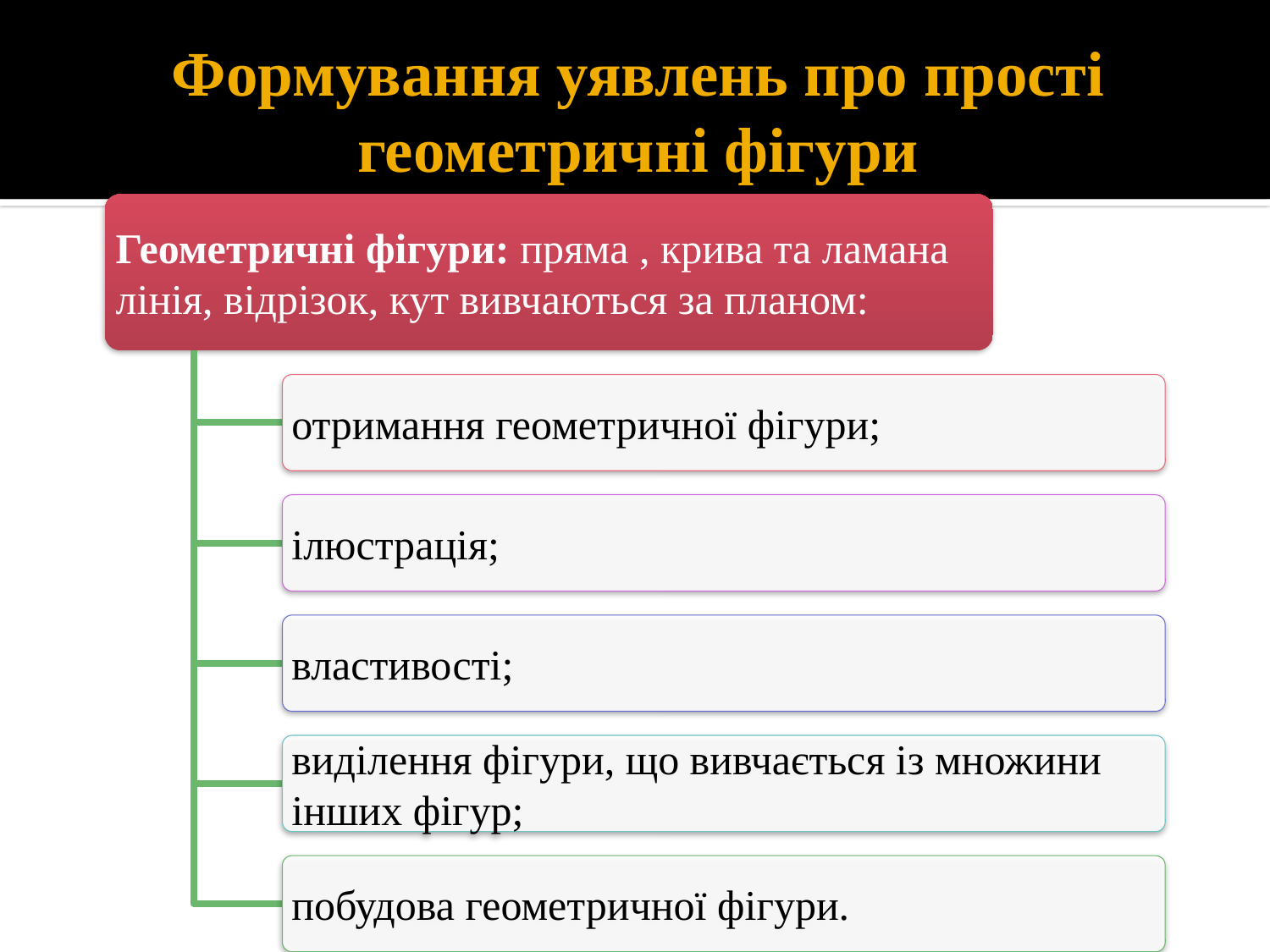

# Формування уявлень про прості геометричні фігури
Геометричні фігури: пряма , крива та ламана лінія, відрізок, кут вивчаються за планом:
отримання геометричної фігури;
ілюстрація;
властивості;
виділення фігури, що вивчається із множини інших фігур;
побудова геометричної фігури.